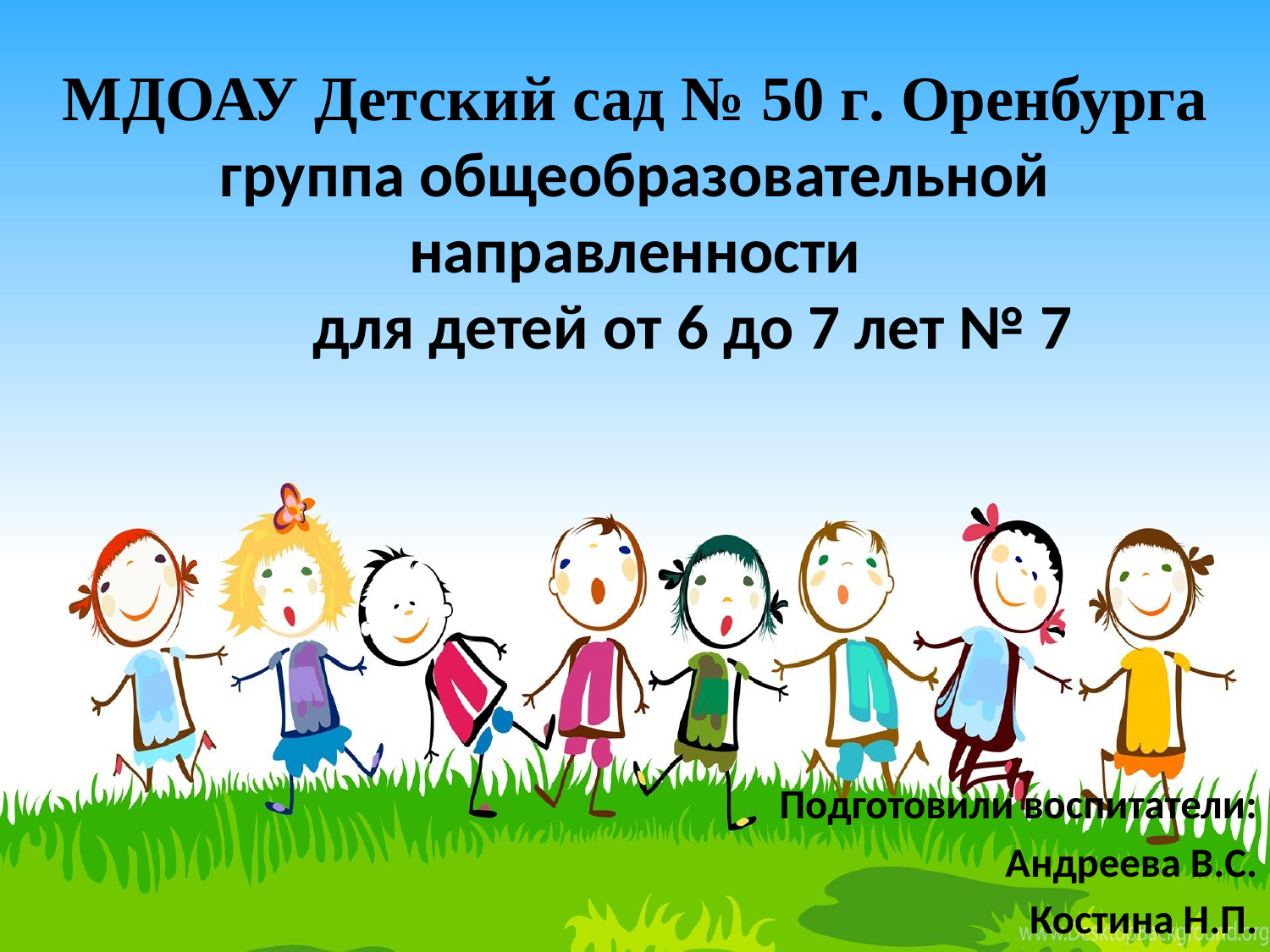

# МДОАУ Детский сад № 50 г. Оренбурга группа общеобразовательной направленности для детей от 6 до 7 лет № 7

Подготовили воспитатели:
Андреева В.С.
Костина Н.П.